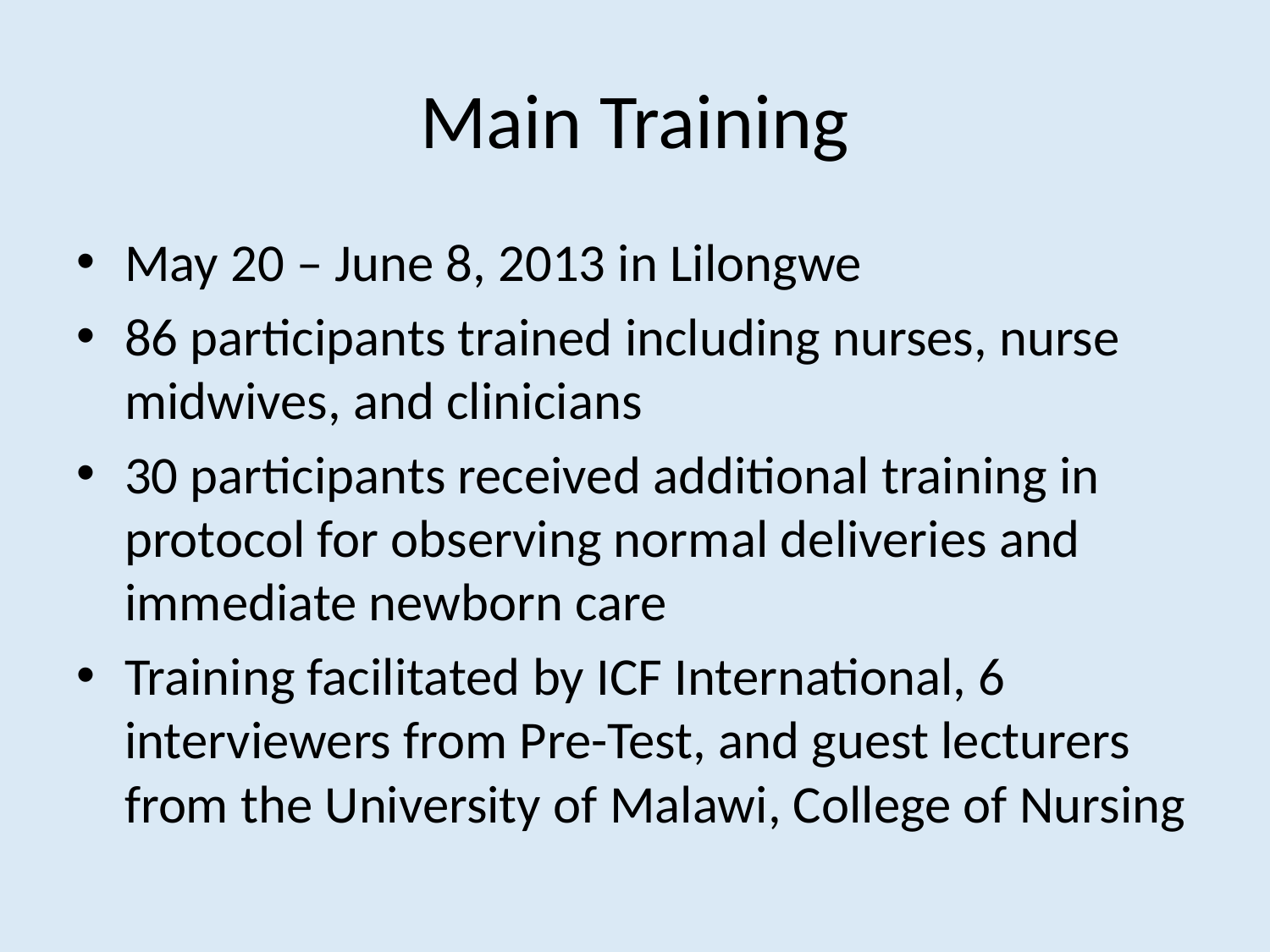

# Main Training
May 20 – June 8, 2013 in Lilongwe
86 participants trained including nurses, nurse midwives, and clinicians
30 participants received additional training in protocol for observing normal deliveries and immediate newborn care
Training facilitated by ICF International, 6 interviewers from Pre-Test, and guest lecturers from the University of Malawi, College of Nursing